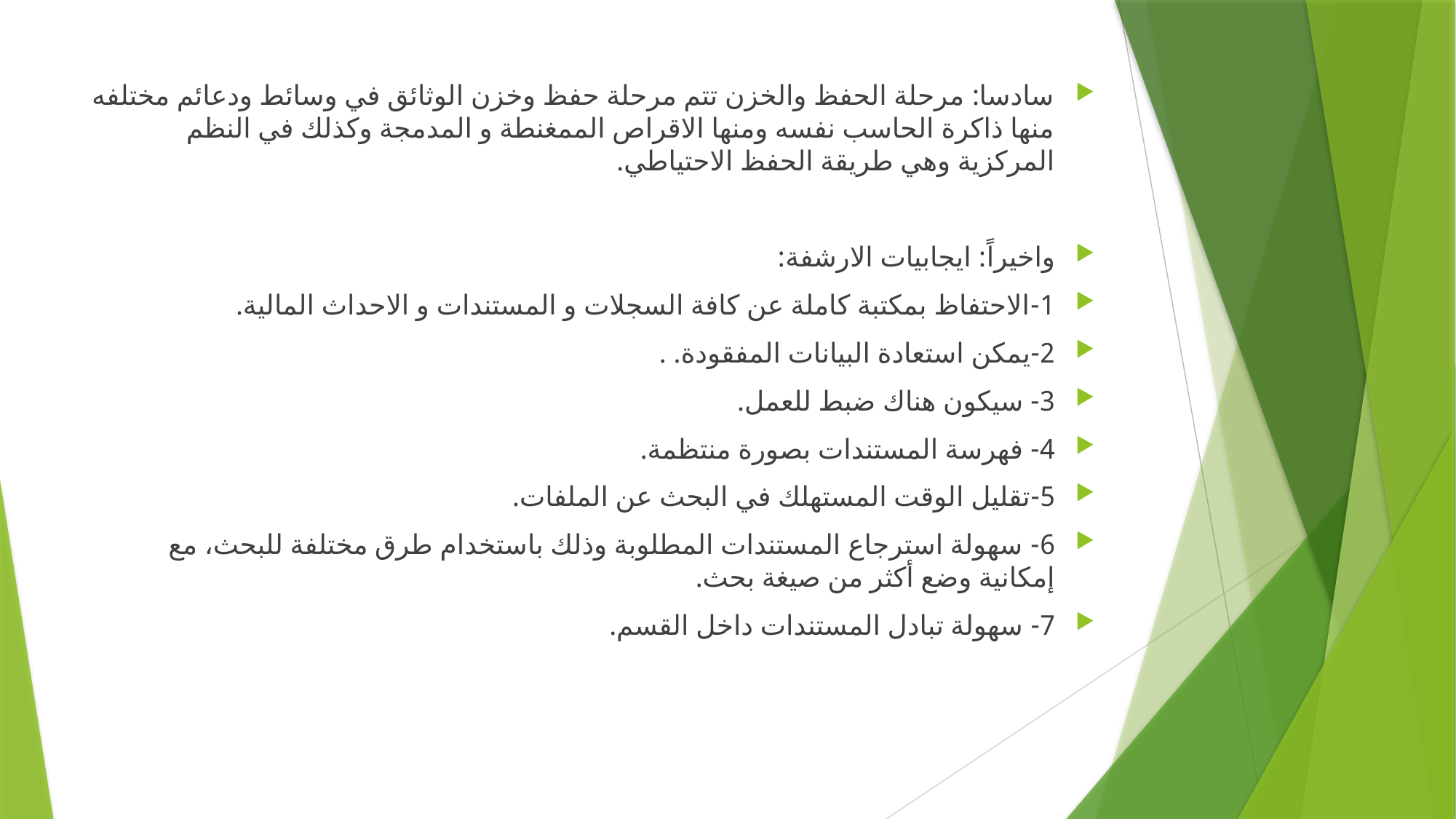

#
سادسا: مرحلة الحفظ والخزن تتم مرحلة حفظ وخزن الوثائق في وسائط ودعائم مختلفه منها ذاكرة الحاسب نفسه ومنها الاقراص الممغنطة و المدمجة وكذلك في النظم المركزية وهي طريقة الحفظ الاحتياطي.

واخيراً: ايجابيات الارشفة:
1-الاحتفاظ بمكتبة كاملة عن كافة السجلات و المستندات و الاحداث المالية.
2-يمكن استعادة البيانات المفقودة. .
3- سيكون هناك ضبط للعمل.
4- فهرسة المستندات بصورة منتظمة.
5-تقليل الوقت المستهلك في البحث عن الملفات.
6- سهولة استرجاع المستندات المطلوبة وذلك باستخدام طرق مختلفة للبحث، مع إمكانية وضع أكثر من صيغة بحث.
7- سهولة تبادل المستندات داخل القسم.